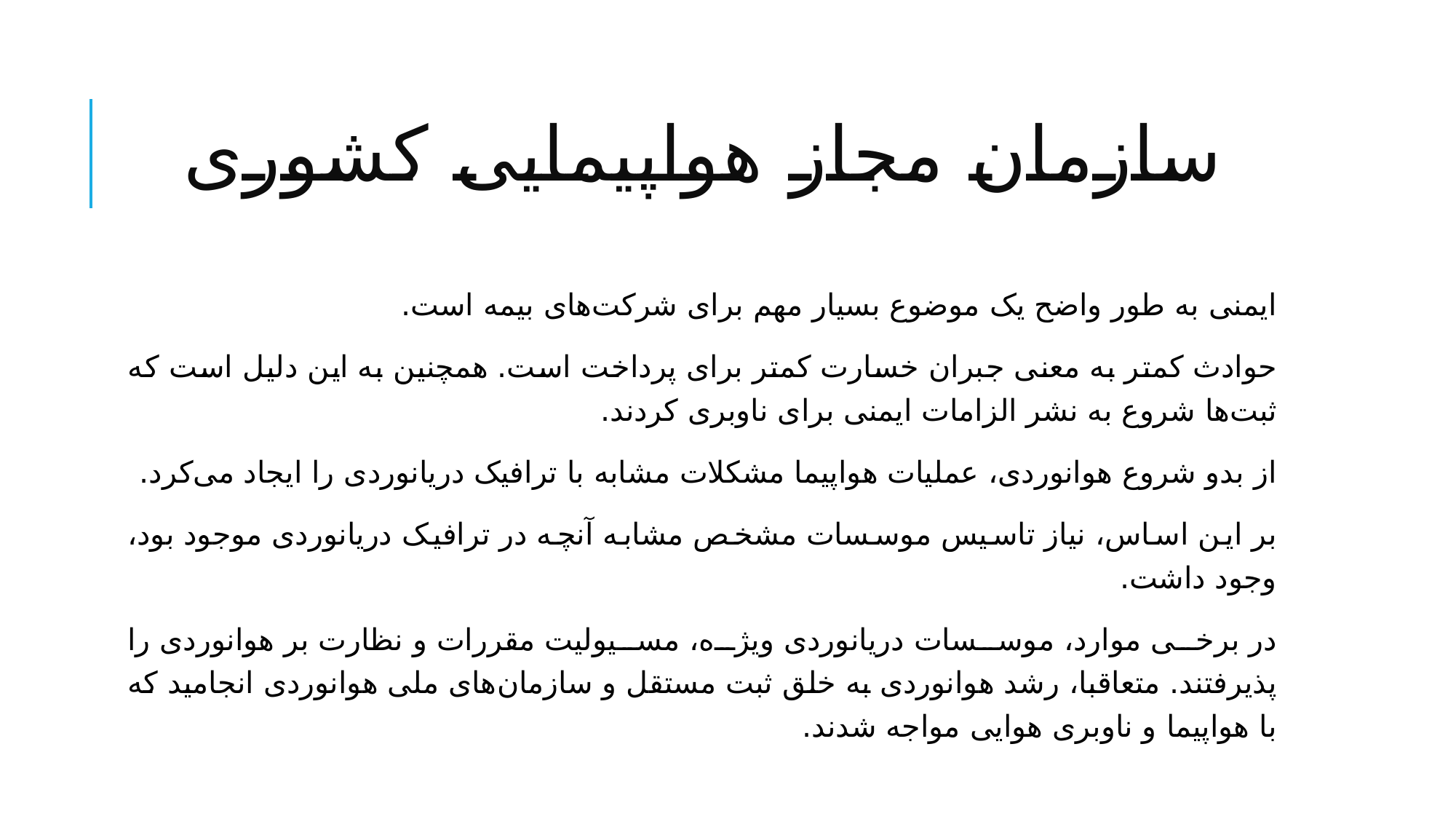

# سازمان مجاز هواپیمایی کشوری
ایمنی به طور واضح یک موضوع بسیار مهم برای شرکت‌های بیمه است.
حوادث کمتر به معنی جبران خسارت کمتر برای پرداخت است. همچنین به این دلیل است که ثبت‌ها شروع به نشر الزامات ایمنی برای ناوبری کردند.
از بدو شروع هوانوردی، عملیات هواپیما مشکلات مشابه با ترافیک دریانوردی را ایجاد می‌کرد.
بر این اساس، نیاز تاسیس موسسات مشخص مشابه آنچه در ترافیک دریانوردی موجود بود، وجود داشت.
در برخی موارد، موسسات دریانوردی ویژه، مسیولیت مقررات و نظارت بر هوانوردی را پذیرفتند. متعاقبا، رشد هوانوردی به خلق ثبت مستقل و سازمان‌های ملی هوانوردی انجامید که با هواپیما و ناوبری هوایی مواجه شدند.